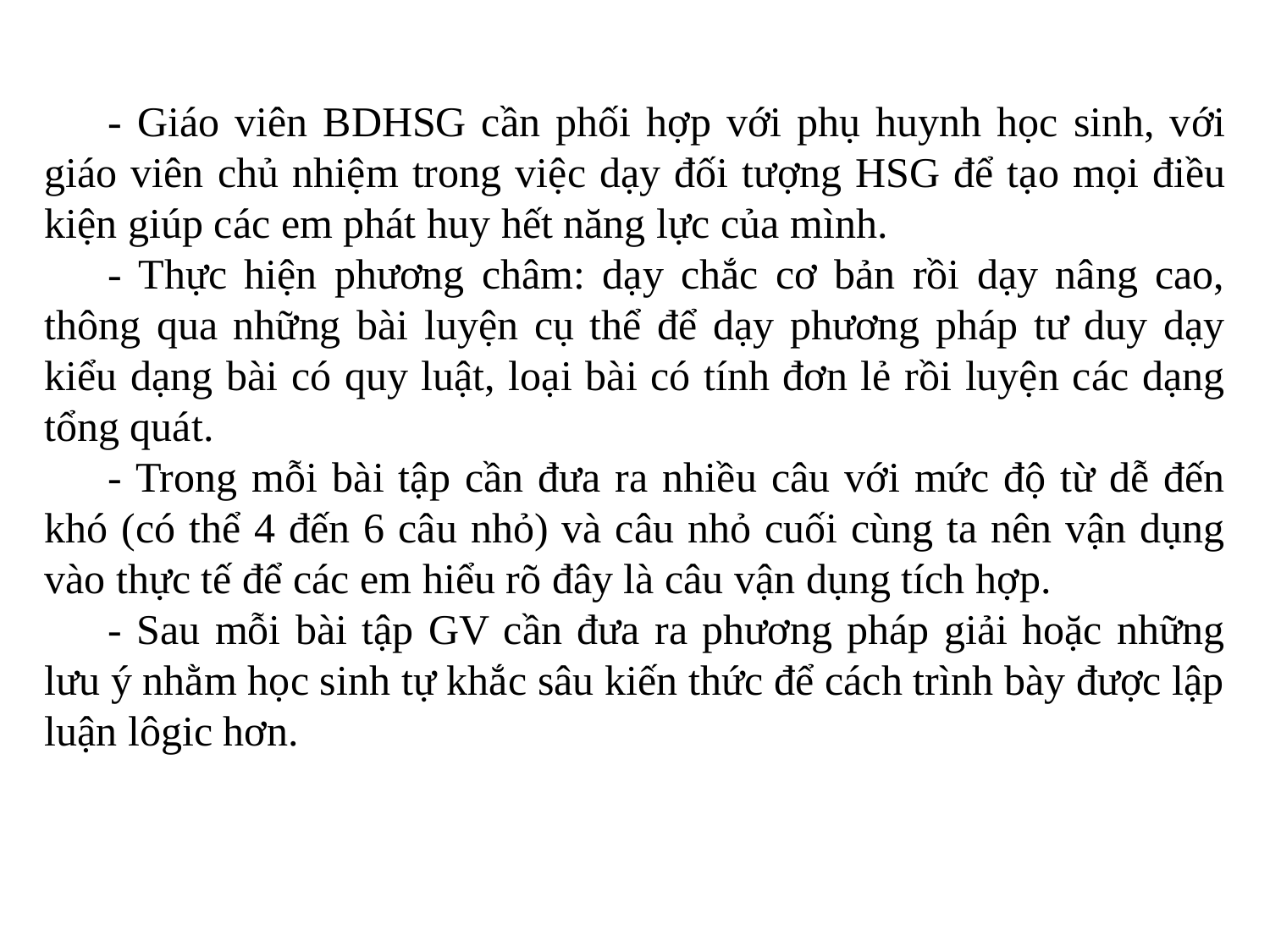

- Giáo viên BDHSG cần phối hợp với phụ huynh học sinh, với giáo viên chủ nhiệm trong việc dạy đối tượng HSG để tạo mọi điều kiện giúp các em phát huy hết năng lực của mình.
- Thực hiện phương châm: dạy chắc cơ bản rồi dạy nâng cao, thông qua những bài luyện cụ thể để dạy phương pháp tư duy dạy kiểu dạng bài có quy luật, loại bài có tính đơn lẻ rồi luyện các dạng tổng quát.
- Trong mỗi bài tập cần đưa ra nhiều câu với mức độ từ dễ đến khó (có thể 4 đến 6 câu nhỏ) và câu nhỏ cuối cùng ta nên vận dụng vào thực tế để các em hiểu rõ đây là câu vận dụng tích hợp.
- Sau mỗi bài tập GV cần đưa ra phương pháp giải hoặc những lưu ý nhằm học sinh tự khắc sâu kiến thức để cách trình bày được lập luận lôgic hơn.